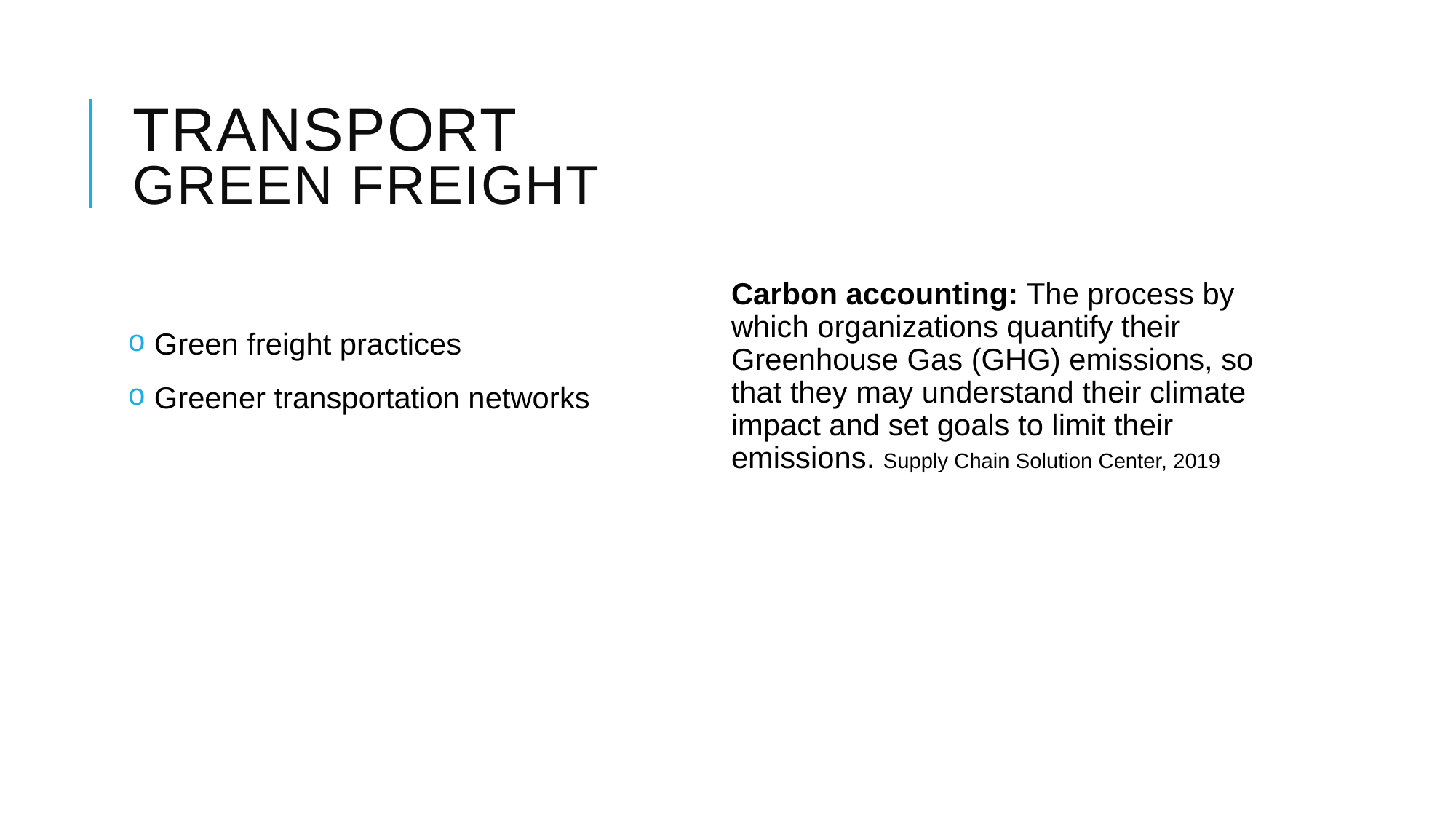

# Transport green freight

 Green freight practices
 Greener transportation networks

Carbon accounting: The process by which organizations quantify their Greenhouse Gas (GHG) emissions, so that they may understand their climate impact and set goals to limit their emissions. Supply Chain Solution Center, 2019